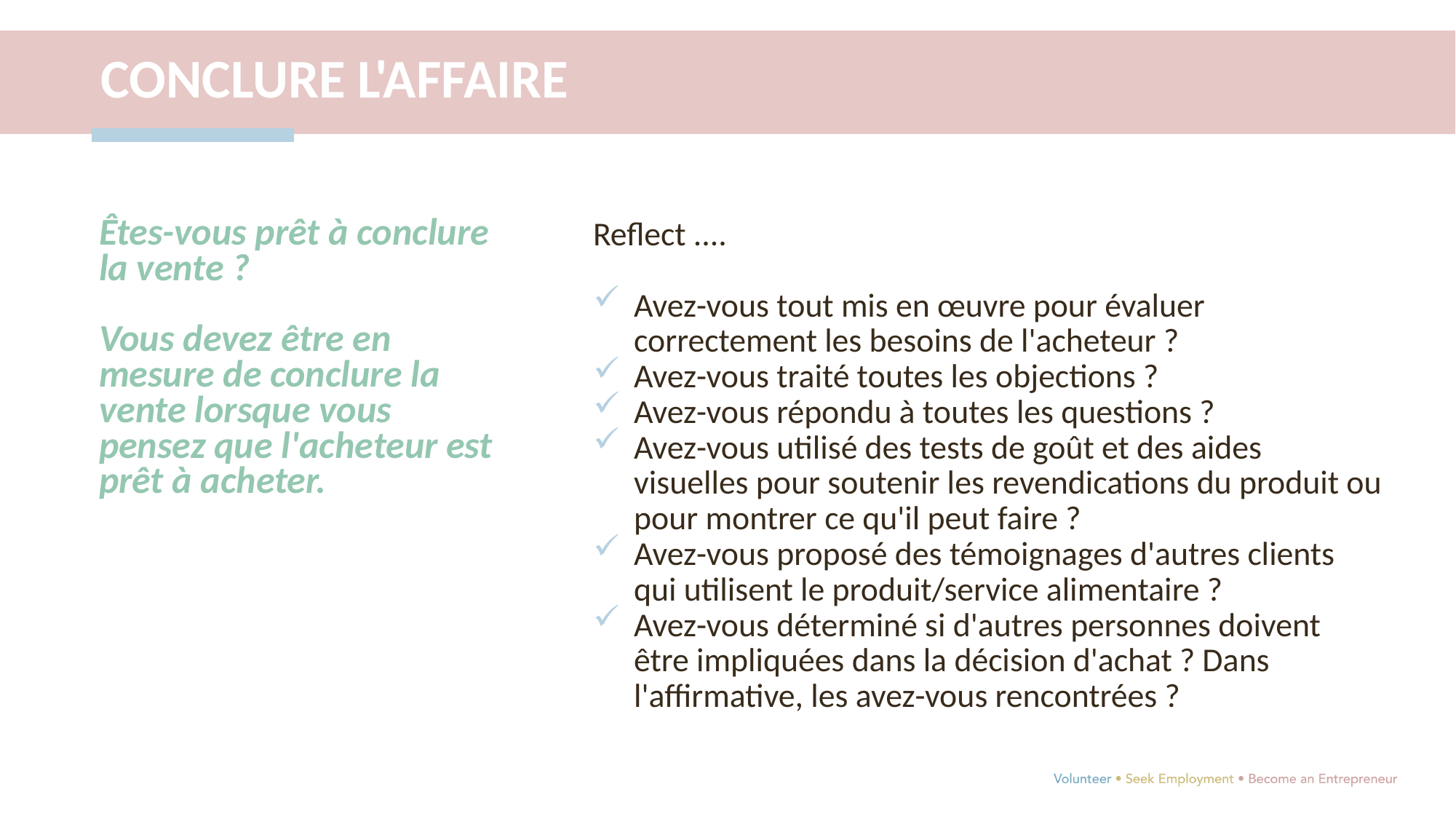

CONCLURE L'AFFAIRE
Reflect ....

Avez-vous tout mis en œuvre pour évaluer correctement les besoins de l'acheteur ?
Avez-vous traité toutes les objections ?
Avez-vous répondu à toutes les questions ?
Avez-vous utilisé des tests de goût et des aides visuelles pour soutenir les revendications du produit ou pour montrer ce qu'il peut faire ?
Avez-vous proposé des témoignages d'autres clients qui utilisent le produit/service alimentaire ?
Avez-vous déterminé si d'autres personnes doivent être impliquées dans la décision d'achat ? Dans l'affirmative, les avez-vous rencontrées ?

Êtes-vous prêt à conclure la vente ?

Vous devez être en mesure de conclure la vente lorsque vous pensez que l'acheteur est prêt à acheter.